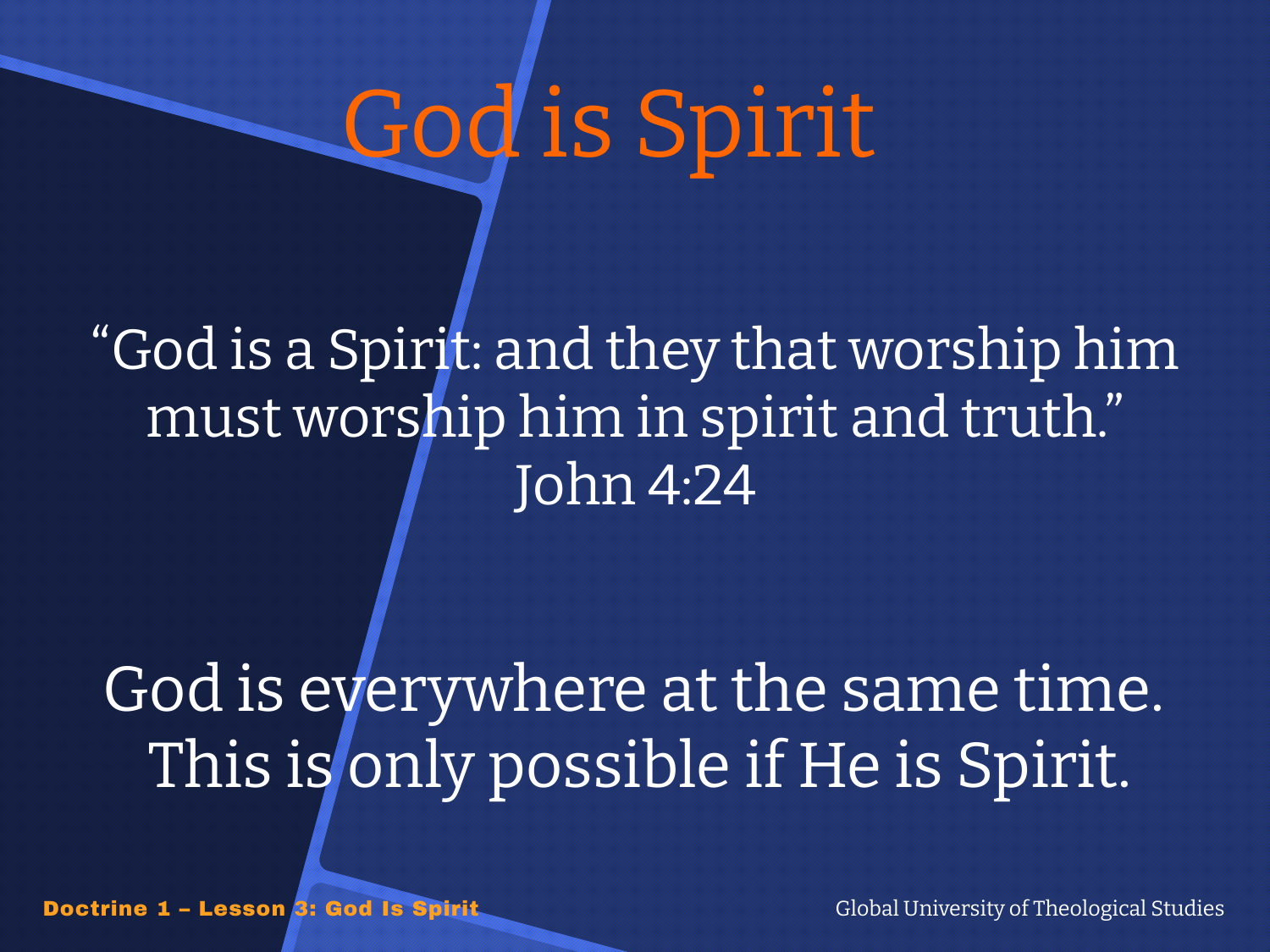

# God is Spirit
“God is a Spirit: and they that worship him must worship him in spirit and truth.”
John 4:24
God is everywhere at the same time.  This is only possible if He is Spirit.
Doctrine 1 – Lesson 3: God Is Spirit                                             Global University of Theological Studies